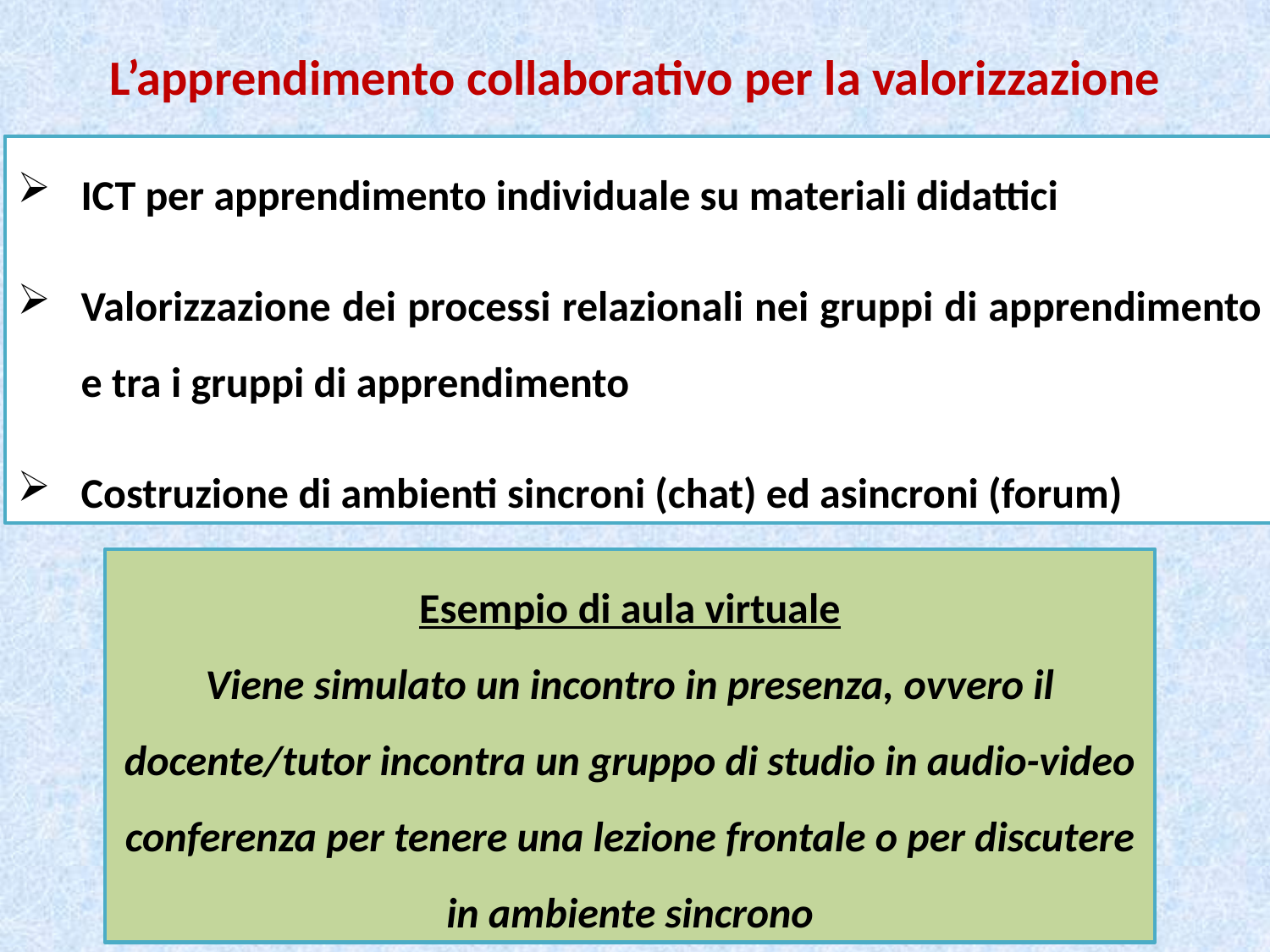

L’apprendimento collaborativo per la valorizzazione
ICT per apprendimento individuale su materiali didattici

Valorizzazione dei processi relazionali nei gruppi di apprendimento e tra i gruppi di apprendimento

Costruzione di ambienti sincroni (chat) ed asincroni (forum)
Esempio di aula virtuale
Viene simulato un incontro in presenza, ovvero il docente/tutor incontra un gruppo di studio in audio-video conferenza per tenere una lezione frontale o per discutere in ambiente sincrono